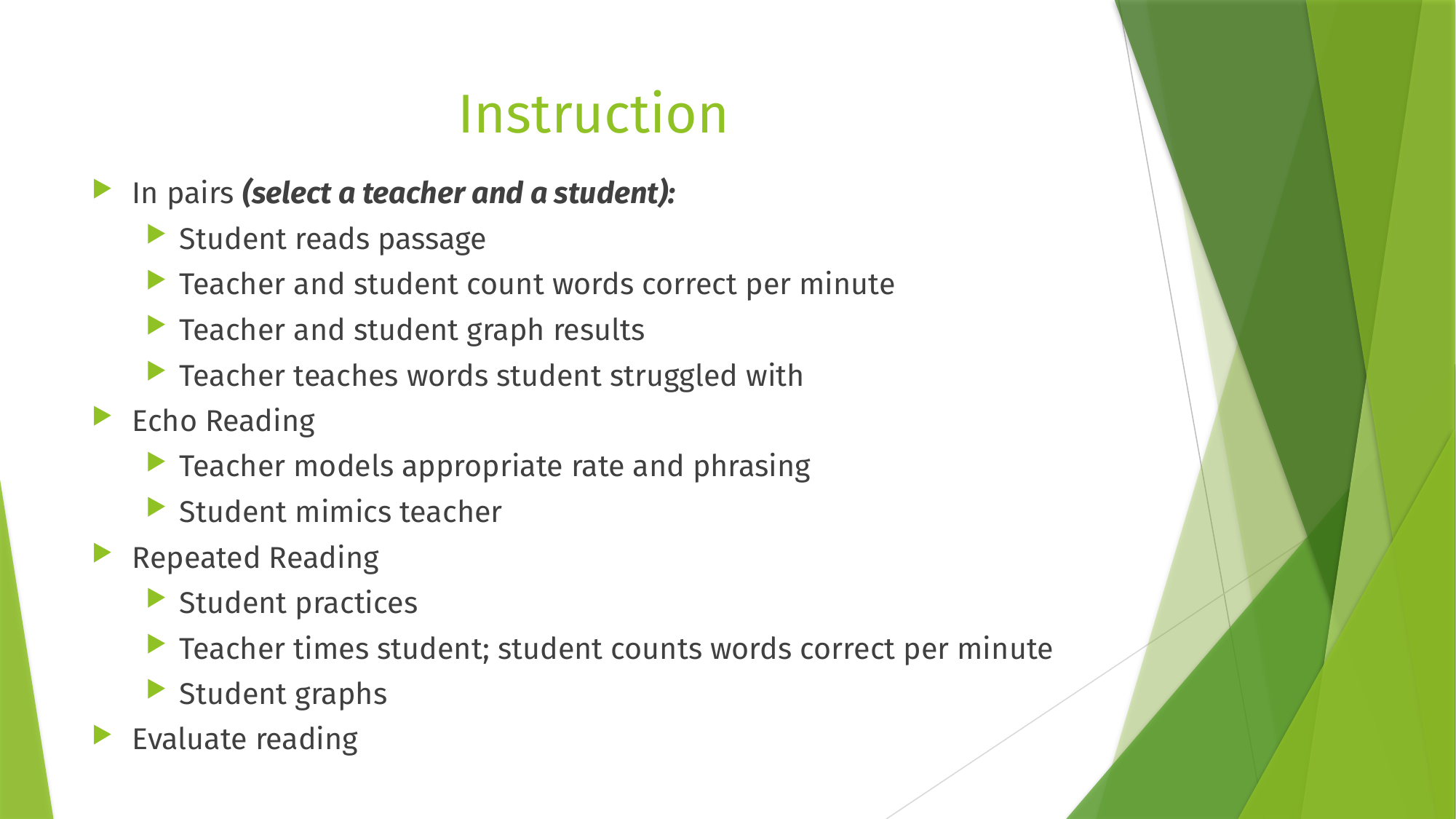

# Instruction
In pairs (select a teacher and a student):
Student reads passage
Teacher and student count words correct per minute
Teacher and student graph results
Teacher teaches words student struggled with
Echo Reading
Teacher models appropriate rate and phrasing
Student mimics teacher
Repeated Reading
Student practices
Teacher times student; student counts words correct per minute
Student graphs
Evaluate reading